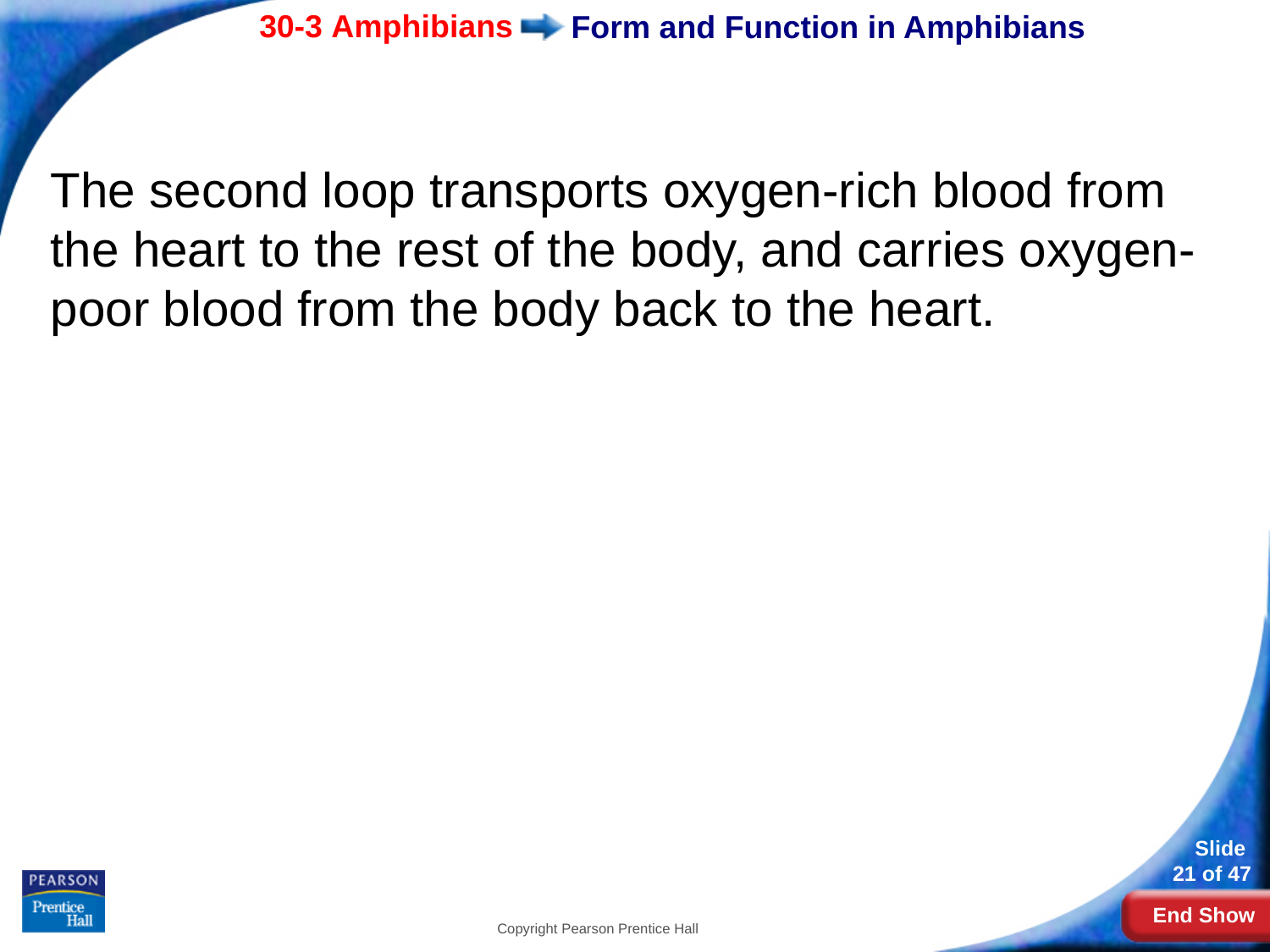

# Form and Function in Amphibians
The second loop transports oxygen-rich blood from the heart to the rest of the body, and carries oxygen-poor blood from the body back to the heart.
Copyright Pearson Prentice Hall